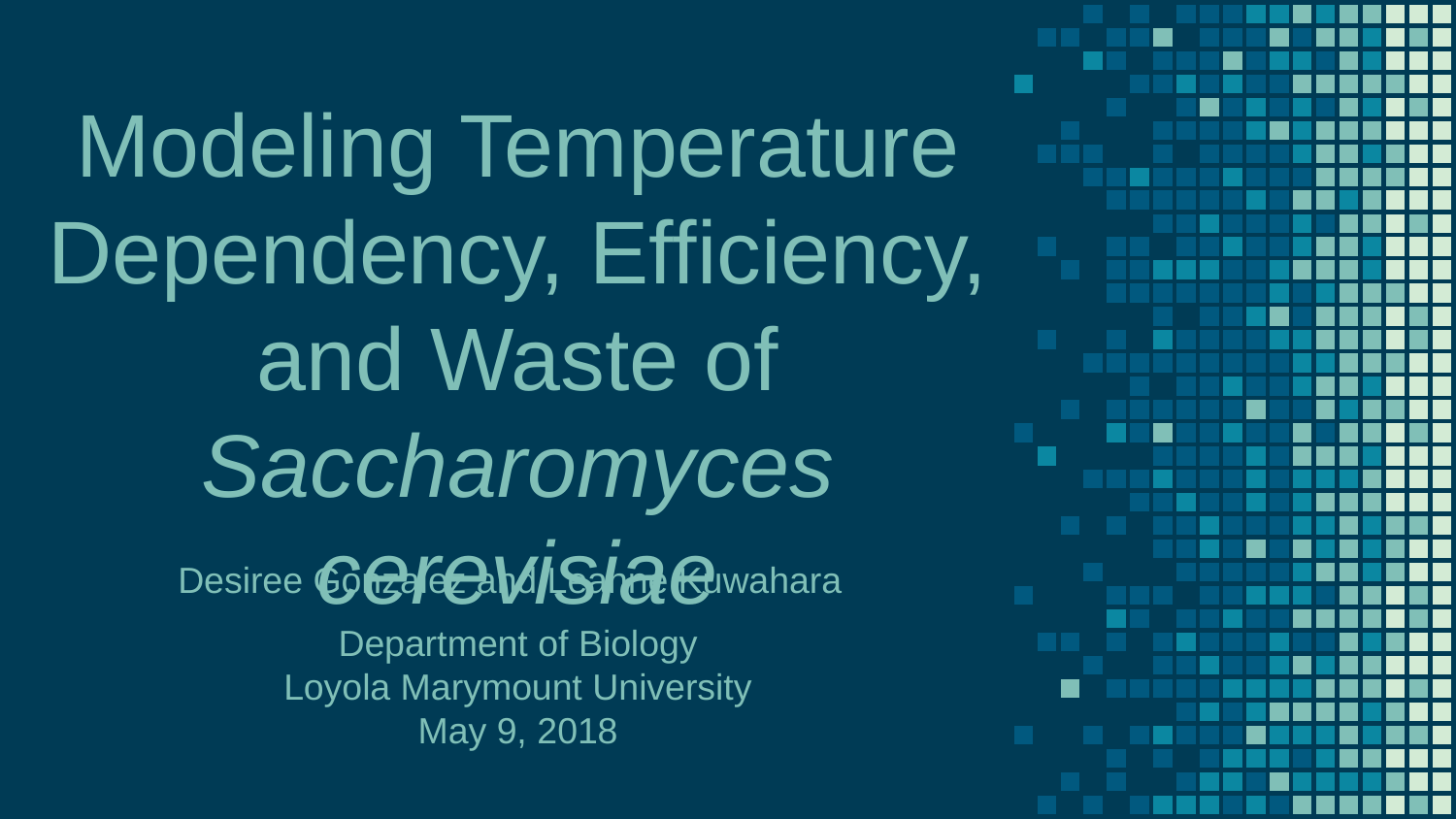

# Modeling Temperature Dependency, Efficiency, and Waste of Saccharomyces cerevisiae

Desiree Gonzalez and Leanne Kuwahara
Department of Biology
Loyola Marymount University
May 9, 2018